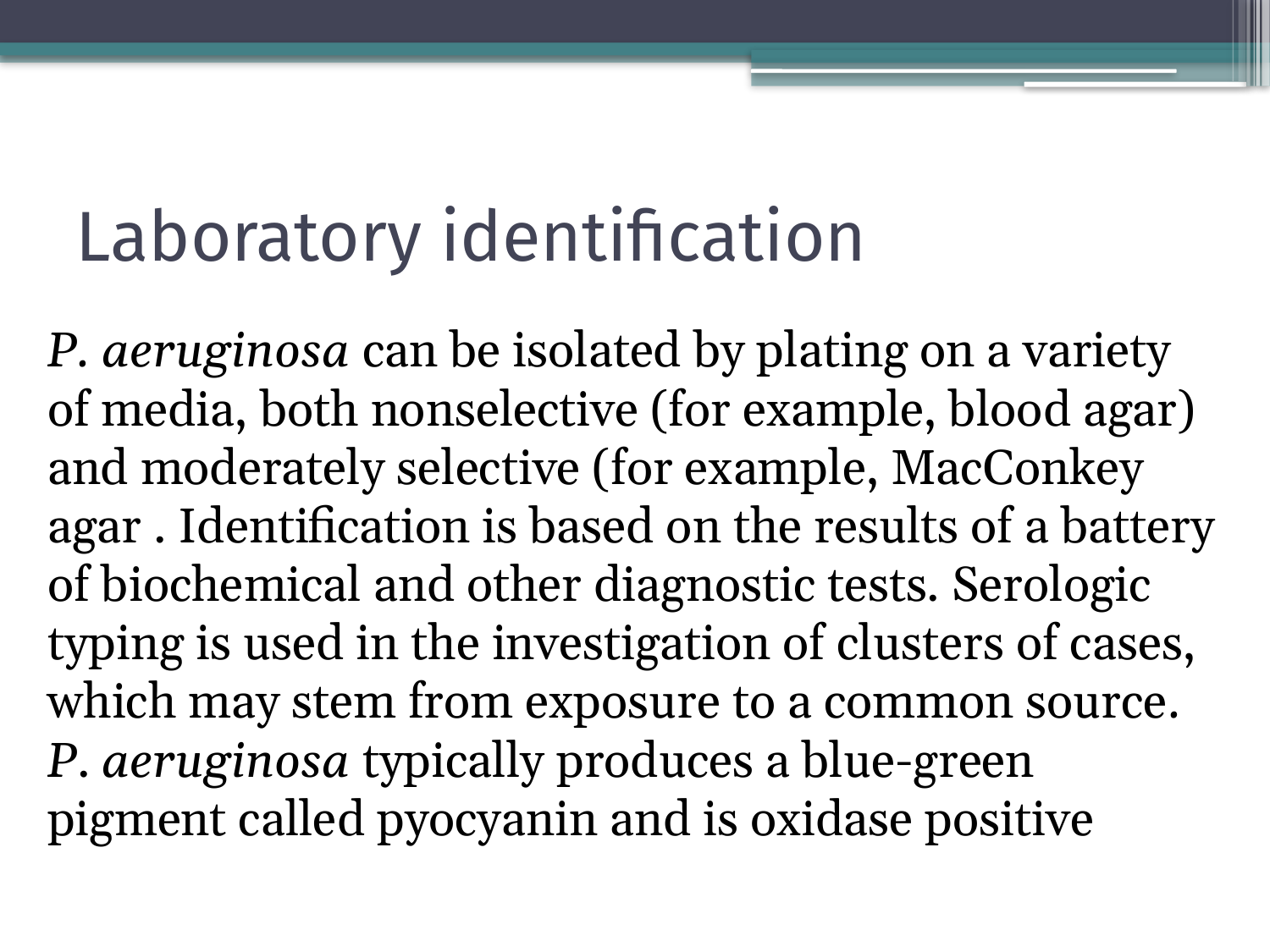

# Laboratory identification
P. aeruginosa can be isolated by plating on a variety of media, both nonselective (for example, blood agar) and moderately selective (for example, MacConkey agar . Identification is based on the results of a battery of biochemical and other diagnostic tests. Serologic typing is used in the investigation of clusters of cases, which may stem from exposure to a common source. P. aeruginosa typically produces a blue-green pigment called pyocyanin and is oxidase positive